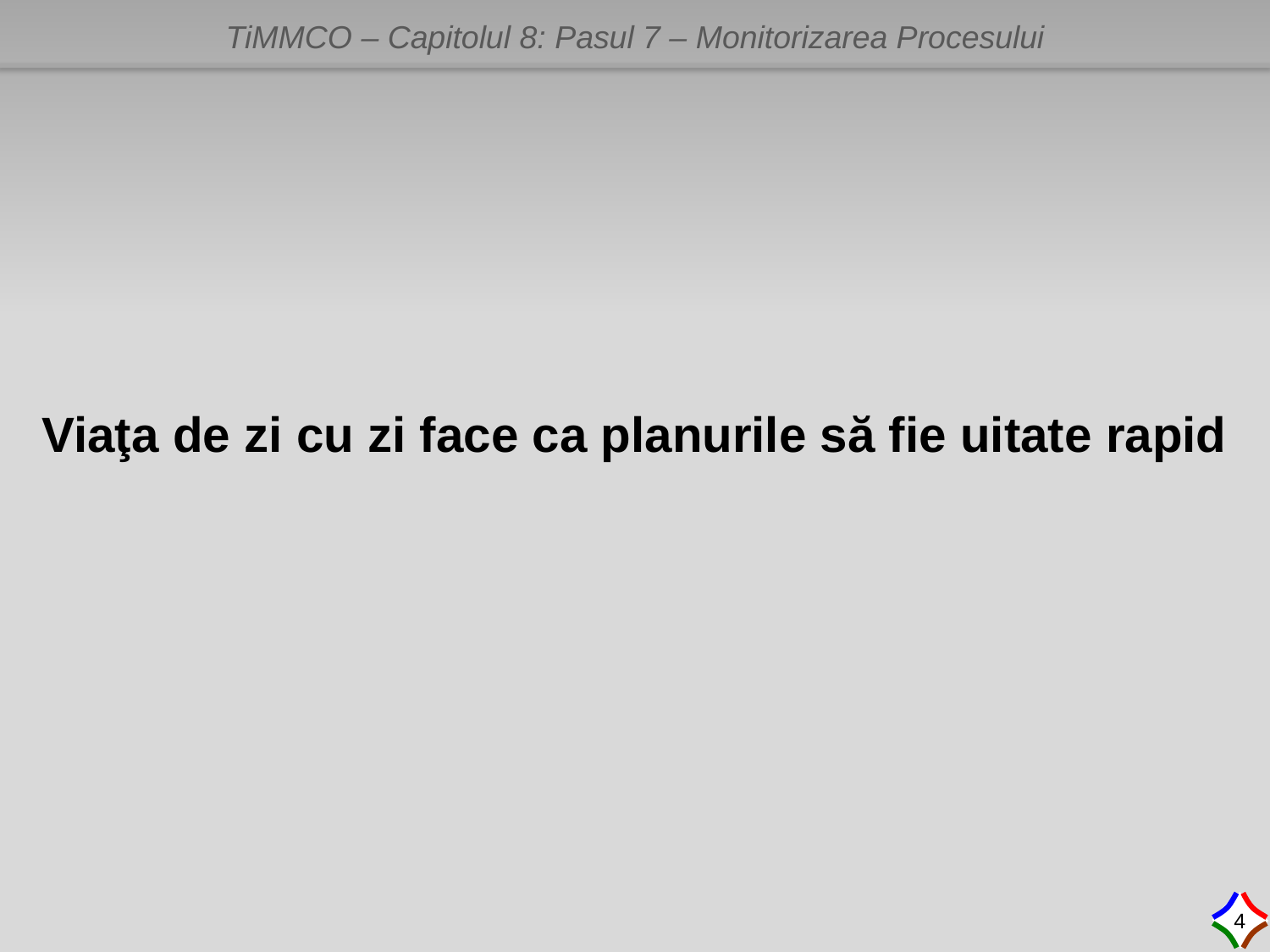

Viaţa de zi cu zi face ca planurile să fie uitate rapid